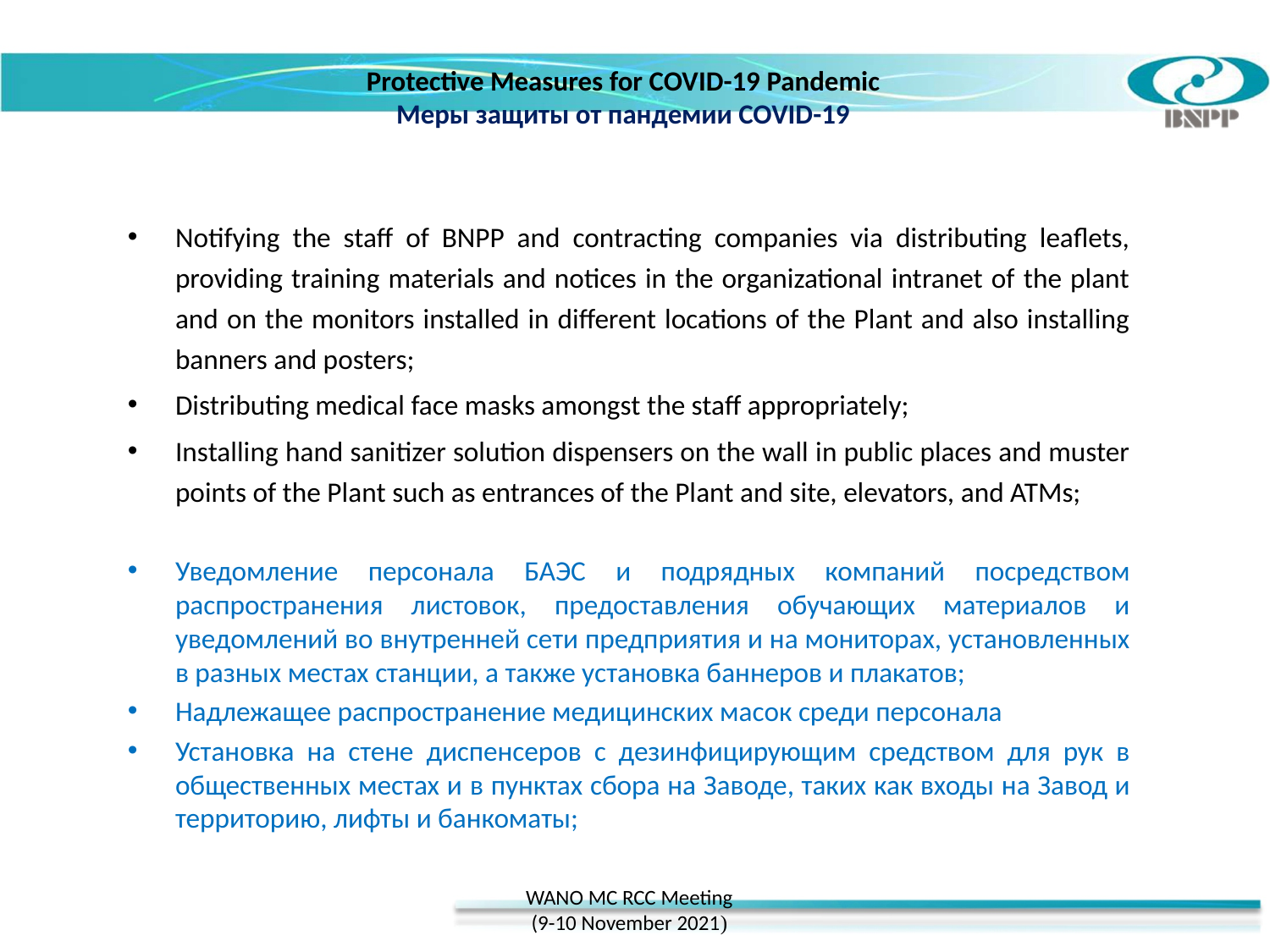

# Protective Measures for COVID-19 Pandemic Меры защиты от пандемии COVID-19
Notifying the staff of BNPP and contracting companies via distributing leaflets, providing training materials and notices in the organizational intranet of the plant and on the monitors installed in different locations of the Plant and also installing banners and posters;
Distributing medical face masks amongst the staff appropriately;
Installing hand sanitizer solution dispensers on the wall in public places and muster points of the Plant such as entrances of the Plant and site, elevators, and ATMs;

Уведомление персонала БАЭС и подрядных компаний посредством распространения листовок, предоставления обучающих материалов и уведомлений во внутренней сети предприятия и на мониторах, установленных в разных местах станции, а также установка баннеров и плакатов;
Надлежащее распространение медицинских масок среди персонала
Установка на стене диспенсеров с дезинфицирующим средством для рук в общественных местах и ​​в пунктах сбора на Заводе, таких как входы на Завод и территорию, лифты и банкоматы;
WANO MC RCC Meeting
(9-10 November 2021)